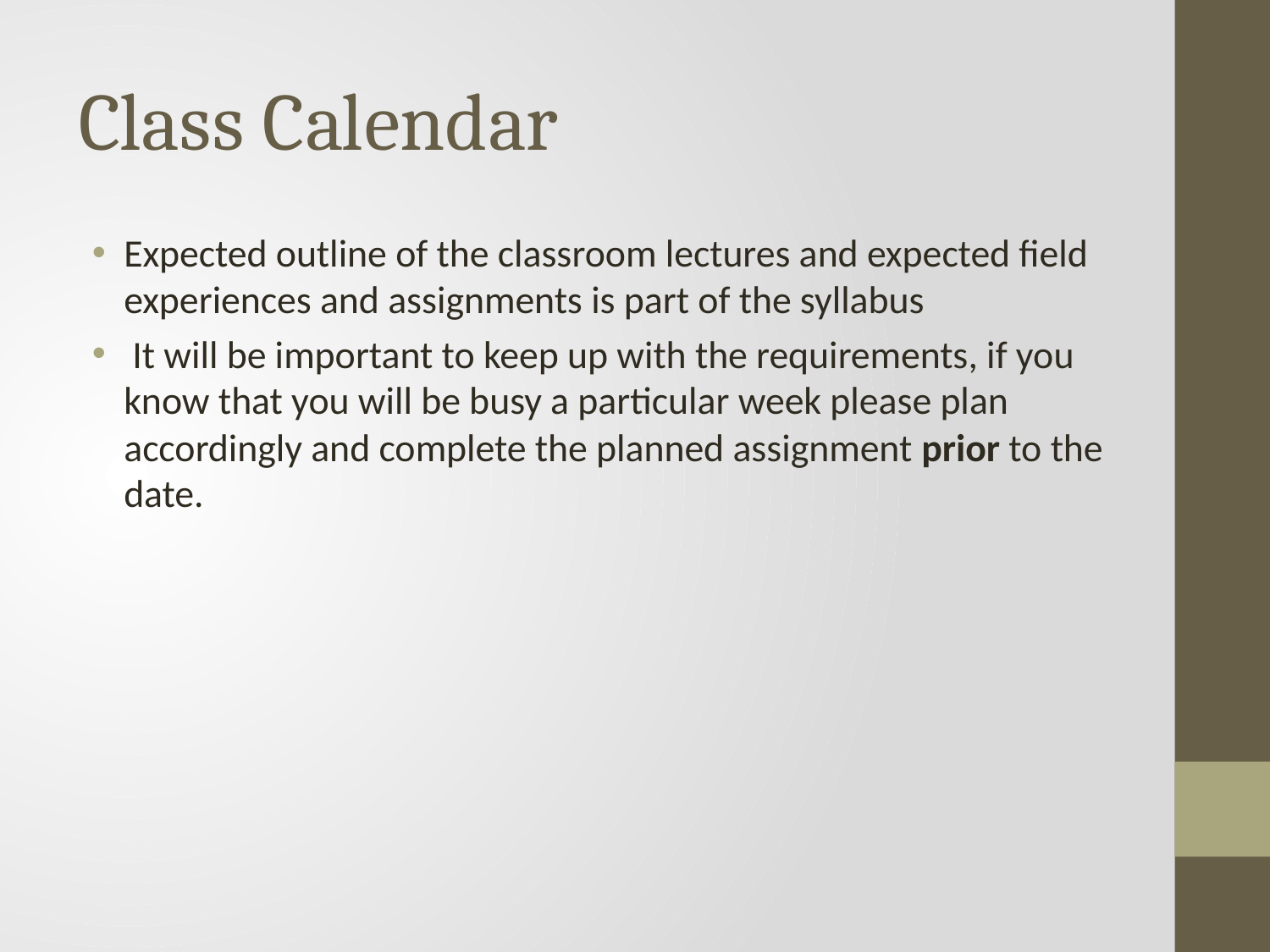

# Class Calendar
Expected outline of the classroom lectures and expected field experiences and assignments is part of the syllabus
 It will be important to keep up with the requirements, if you know that you will be busy a particular week please plan accordingly and complete the planned assignment prior to the date.